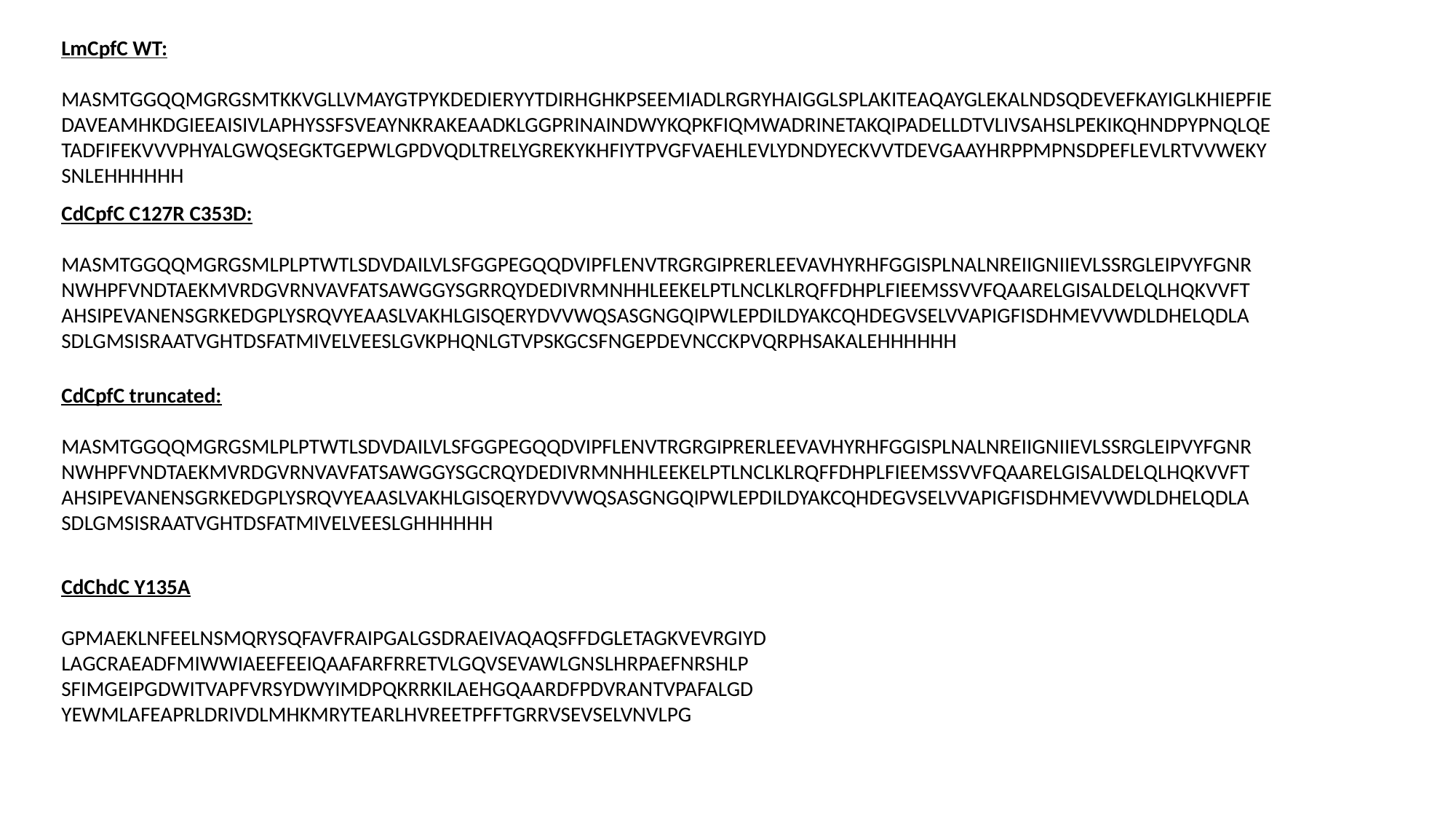

LmCpfC WT:
 MASMTGGQQMGRGSMTKKVGLLVMAYGTPYKDEDIERYYTDIRHGHKPSEEMIADLRGRYHAIGGLSPLAKITEAQAYGLEKALNDSQDEVEFKAYIGLKHIEPFIEDAVEAMHKDGIEEAISIVLAPHYSSFSVEAYNKRAKEAADKLGGPRINAINDWYKQPKFIQMWADRINETAKQIPADELLDTVLIVSAHSLPEKIKQHNDPYPNQLQETADFIFEKVVVPHYALGWQSEGKTGEPWLGPDVQDLTRELYGREKYKHFIYTPVGFVAEHLEVLYDNDYECKVVTDEVGAAYHRPPMPNSDPEFLEVLRTVVWEKYSNLEHHHHHH
CdCpfC C127R C353D:

MASMTGGQQMGRGSMLPLPTWTLSDVDAILVLSFGGPEGQQDVIPFLENVTRGRGIPRERLEEVAVHYRHFGGISPLNALNREIIGNIIEVLSSRGLEIPVYFGNRNWHPFVNDTAEKMVRDGVRNVAVFATSAWGGYSGRRQYDEDIVRMNHHLEEKELPTLNCLKLRQFFDHPLFIEEMSSVVFQAARELGISALDELQLHQKVVFTAHSIPEVANENSGRKEDGPLYSRQVYEAASLVAKHLGISQERYDVVWQSASGNGQIPWLEPDILDYAKCQHDEGVSELVVAPIGFISDHMEVVWDLDHELQDLASDLGMSISRAATVGHTDSFATMIVELVEESLGVKPHQNLGTVPSKGCSFNGEPDEVNCCKPVQRPHSAKALEHHHHHH
CdCpfC truncated:

MASMTGGQQMGRGSMLPLPTWTLSDVDAILVLSFGGPEGQQDVIPFLENVTRGRGIPRERLEEVAVHYRHFGGISPLNALNREIIGNIIEVLSSRGLEIPVYFGNRNWHPFVNDTAEKMVRDGVRNVAVFATSAWGGYSGCRQYDEDIVRMNHHLEEKELPTLNCLKLRQFFDHPLFIEEMSSVVFQAARELGISALDELQLHQKVVFTAHSIPEVANENSGRKEDGPLYSRQVYEAASLVAKHLGISQERYDVVWQSASGNGQIPWLEPDILDYAKCQHDEGVSELVVAPIGFISDHMEVVWDLDHELQDLASDLGMSISRAATVGHTDSFATMIVELVEESLGHHHHHH
CdChdC Y135A

GPMAEKLNFEELNSMQRYSQFAVFRAIPGALGSDRAEIVAQAQSFFDGLETAGKVEVRGIYD
LAGCRAEADFMIWWIAEEFEEIQAAFARFRRETVLGQVSEVAWLGNSLHRPAEFNRSHLP
SFIMGEIPGDWITVAPFVRSYDWYIMDPQKRRKILAEHGQAARDFPDVRANTVPAFALGD
YEWMLAFEAPRLDRIVDLMHKMRYTEARLHVREETPFFTGRRVSEVSELVNVLPG